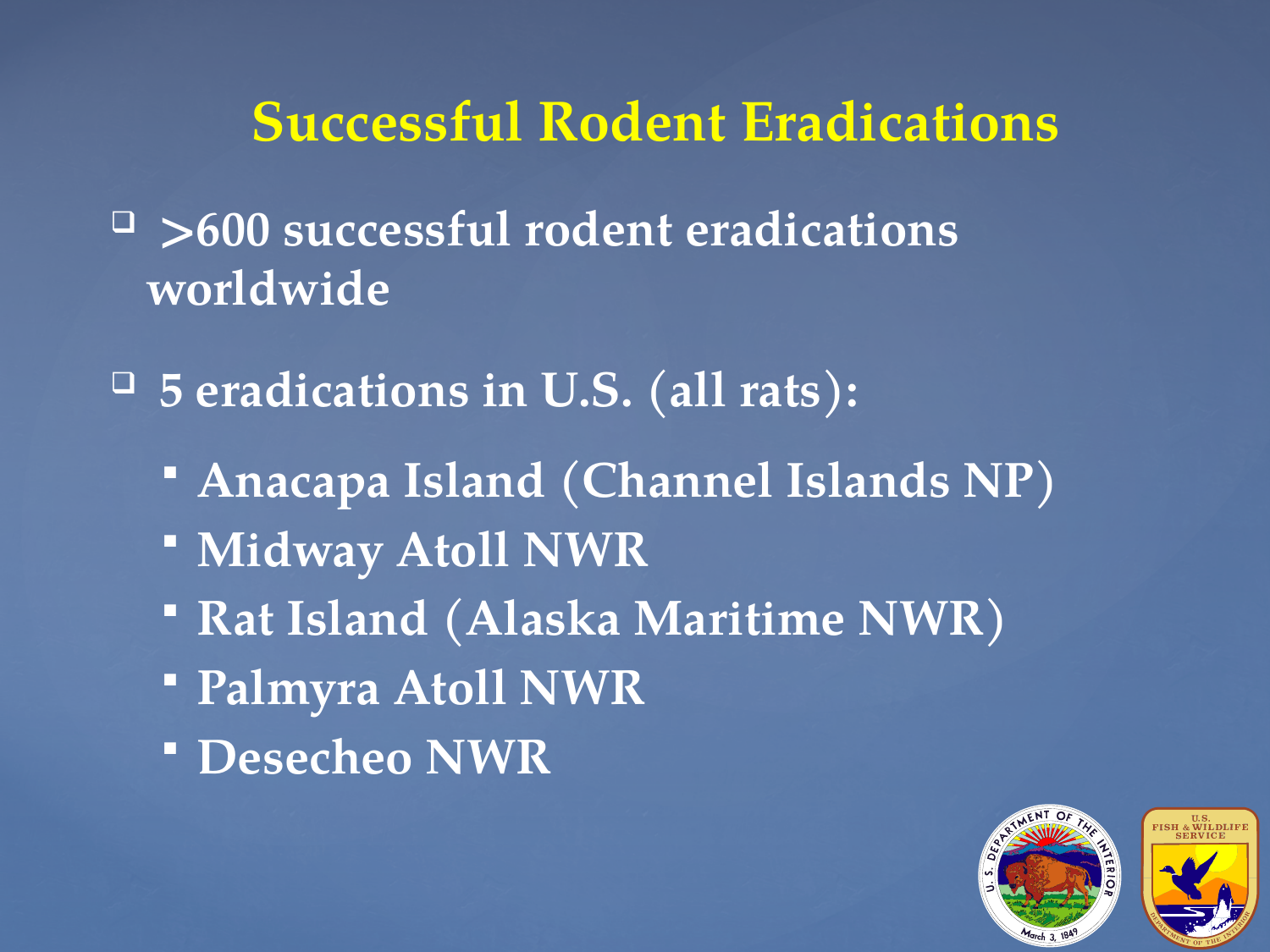

Successful Rodent Eradications
 >600 successful rodent eradications worldwide
 5 eradications in U.S. (all rats):
Anacapa Island (Channel Islands NP)
Midway Atoll NWR
Rat Island (Alaska Maritime NWR)
Palmyra Atoll NWR
Desecheo NWR